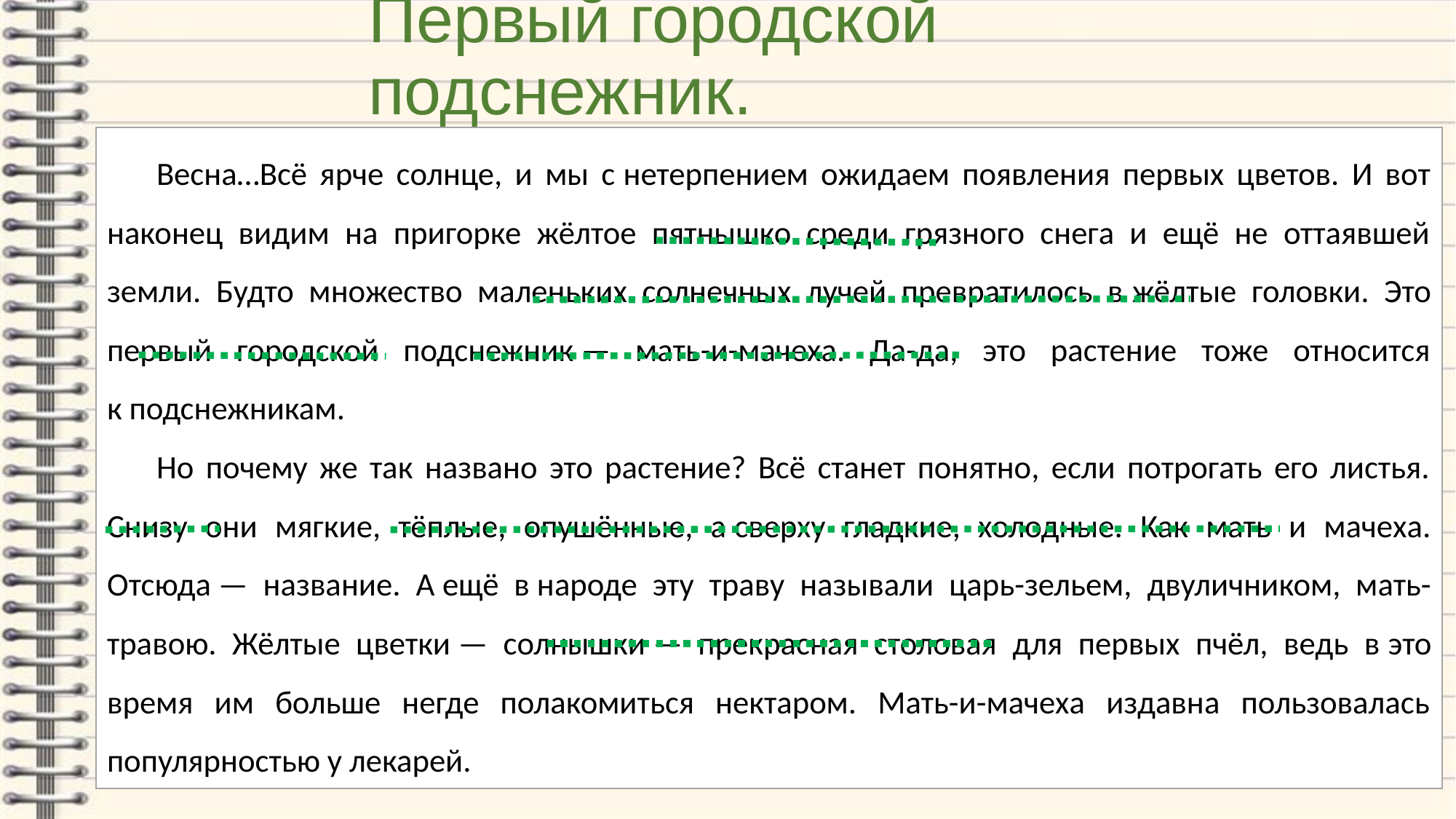

# Первый городской подснежник.
Весна…Всё ярче солнце, и мы с нетерпением ожидаем появления первых цветов. И вот наконец видим на пригорке жёлтое пятнышко среди грязного снега и ещё не оттаявшей земли. Будто множество маленьких солнечных лучей превратилось в жёлтые головки. Это первый городской подснежник — мать-и-мачеха. Да-да, это растение тоже относится к подснежникам.
Но почему же так названо это растение? Всё станет понятно, если потрогать его листья. Снизу они мягкие, тёплые, опушённые, а сверху гладкие, холодные. Как мать и мачеха. Отсюда — название. А ещё в народе эту траву называли царь-зельем, двуличником, мать-травою. Жёлтые цветки — солнышки — прекрасная столовая для первых пчёл, ведь в это время им больше негде полакомиться нектаром. Мать-и-мачеха издавна пользовалась популярностью у лекарей.